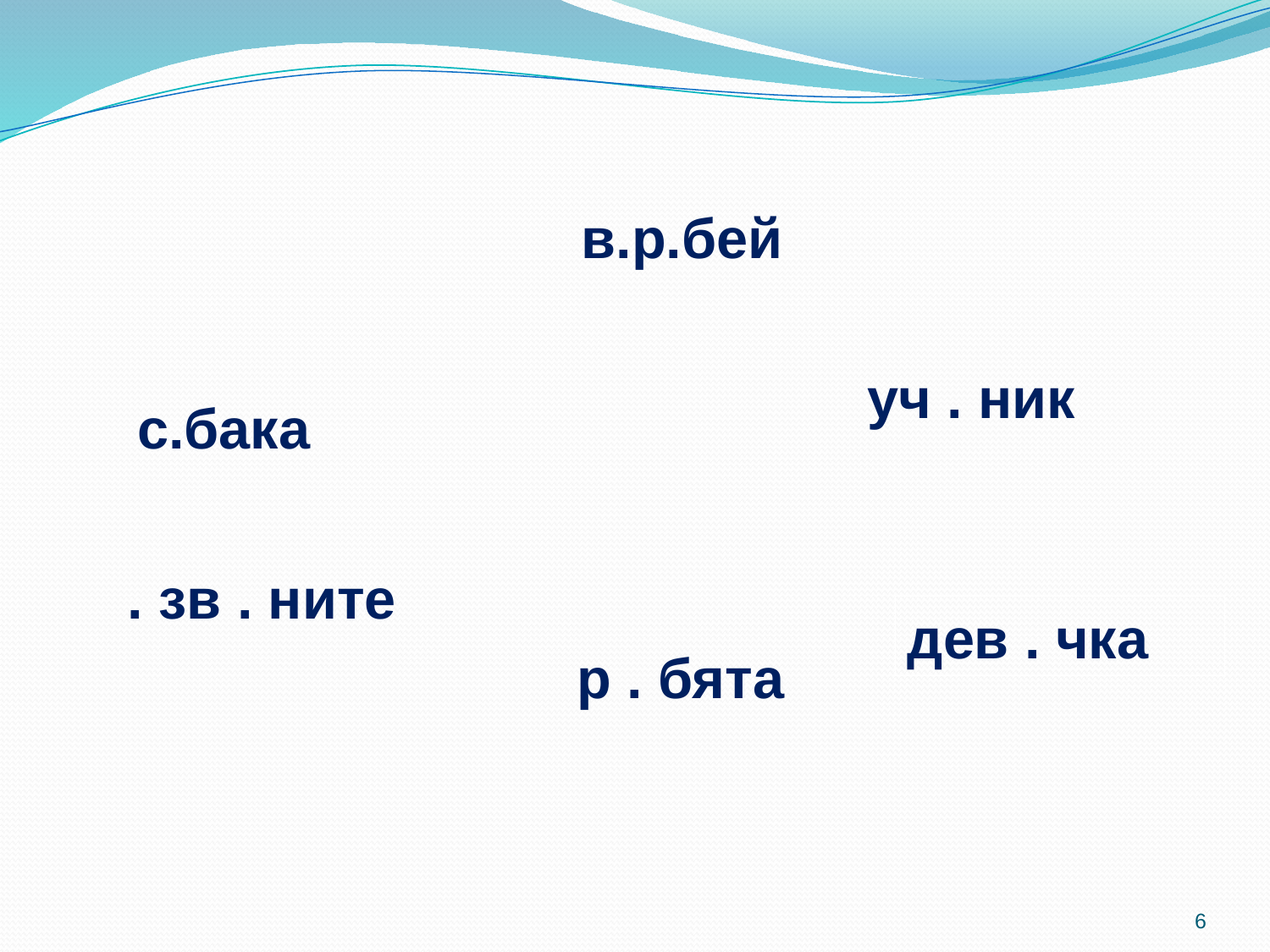

в.р.бей
уч . ник
с.бака
. зв . ните
дев . чка
р . бята
6